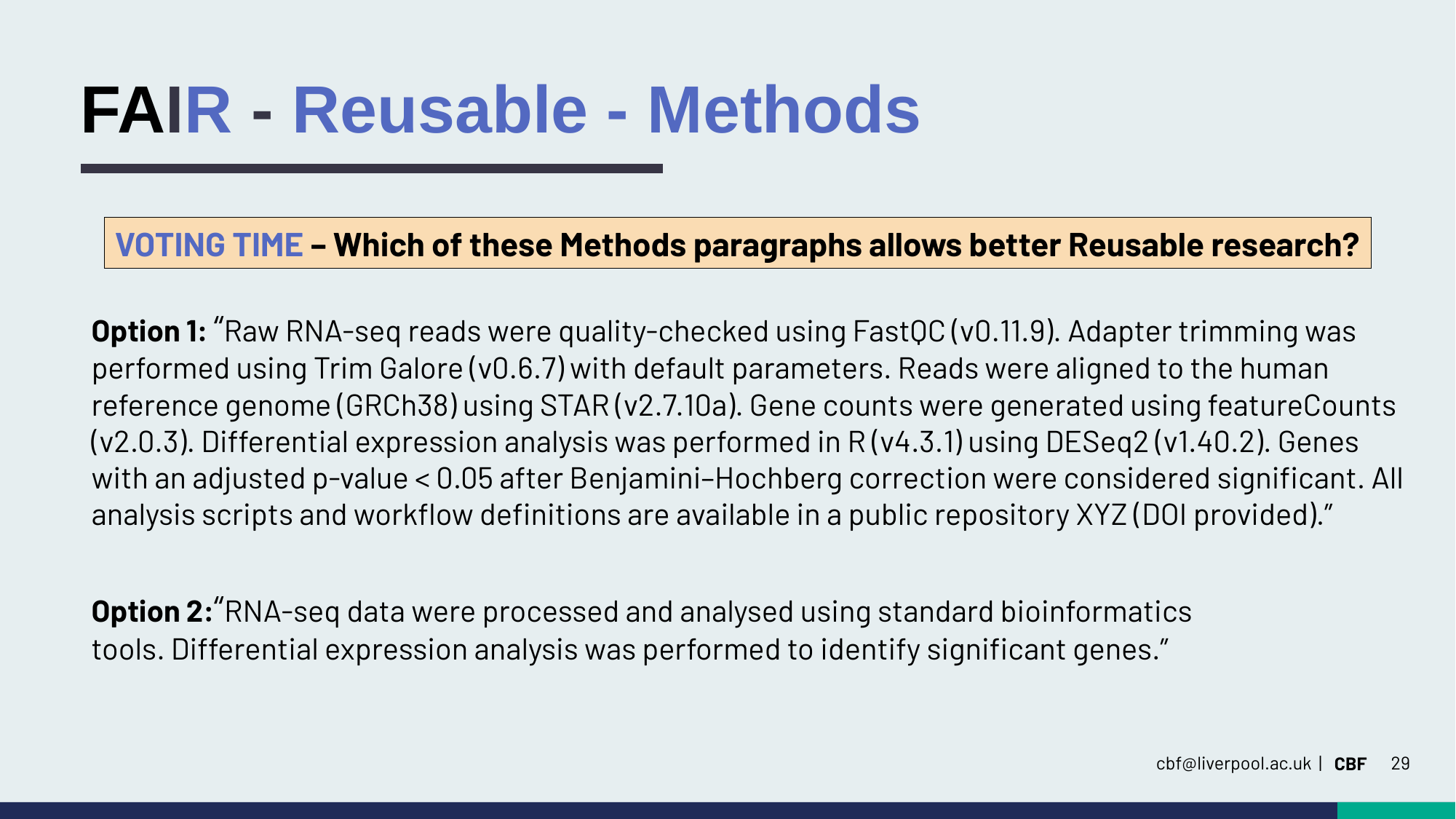

# FAIR - Reusable - Methods
VOTING TIME – Which of these Methods paragraphs allows better Reusable research?
Option 1: “Raw RNA-seq reads were quality-checked using FastQC (v0.11.9). Adapter trimming was performed using Trim Galore (v0.6.7) with default parameters. Reads were aligned to the human reference genome (GRCh38) using STAR (v2.7.10a). Gene counts were generated using featureCounts (v2.0.3). Differential expression analysis was performed in R (v4.3.1) using DESeq2 (v1.40.2). Genes with an adjusted p-value < 0.05 after Benjamini–Hochberg correction were considered significant. All analysis scripts and workflow definitions are available in a public repository XYZ (DOI provided).”

Option 2:“RNA-seq data were processed and analysed using standard bioinformatics tools. Differential expression analysis was performed to identify significant genes.”
29
CBF